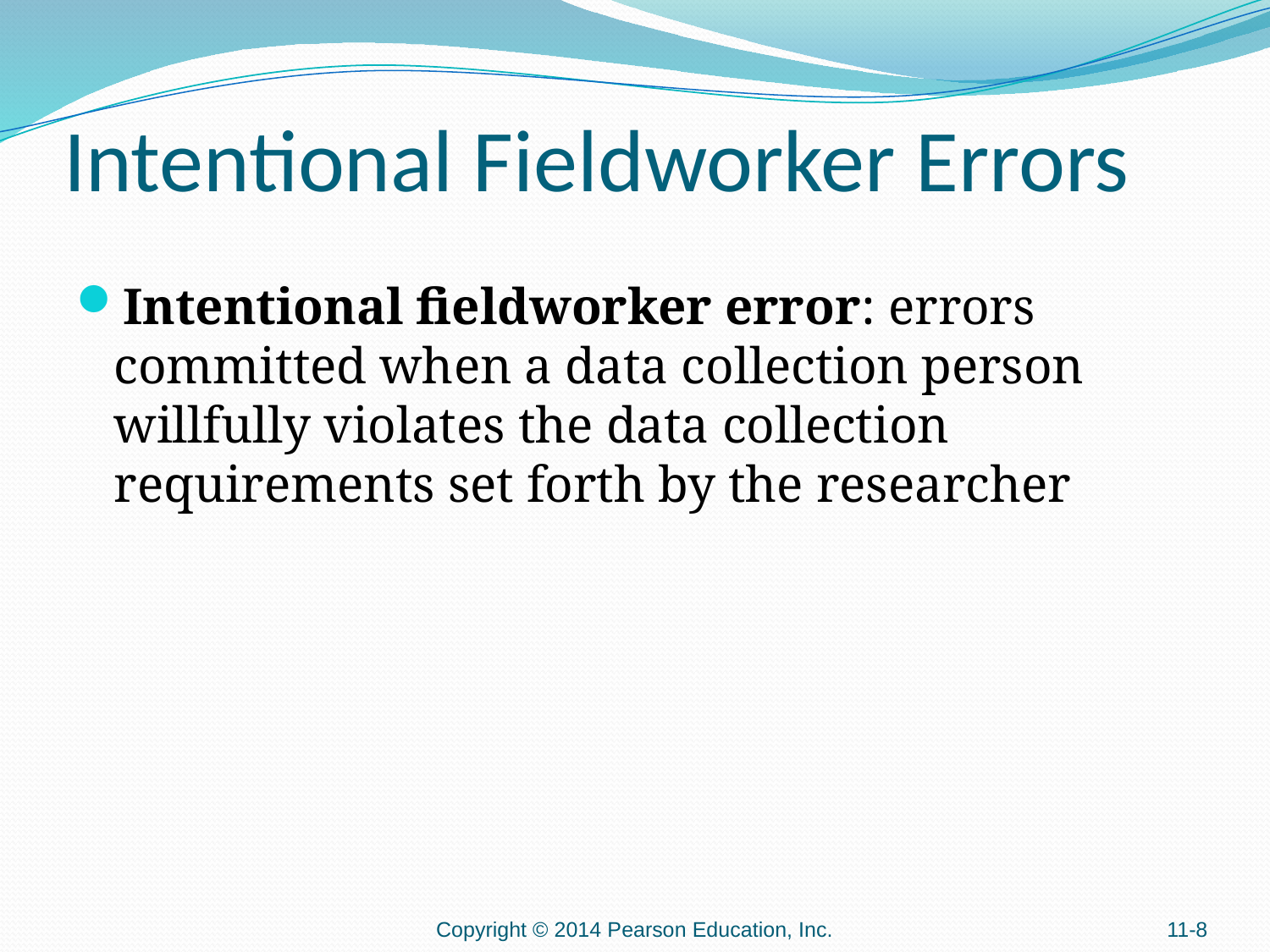

# Intentional Fieldworker Errors
Intentional fieldworker error: errors committed when a data collection person willfully violates the data collection requirements set forth by the researcher